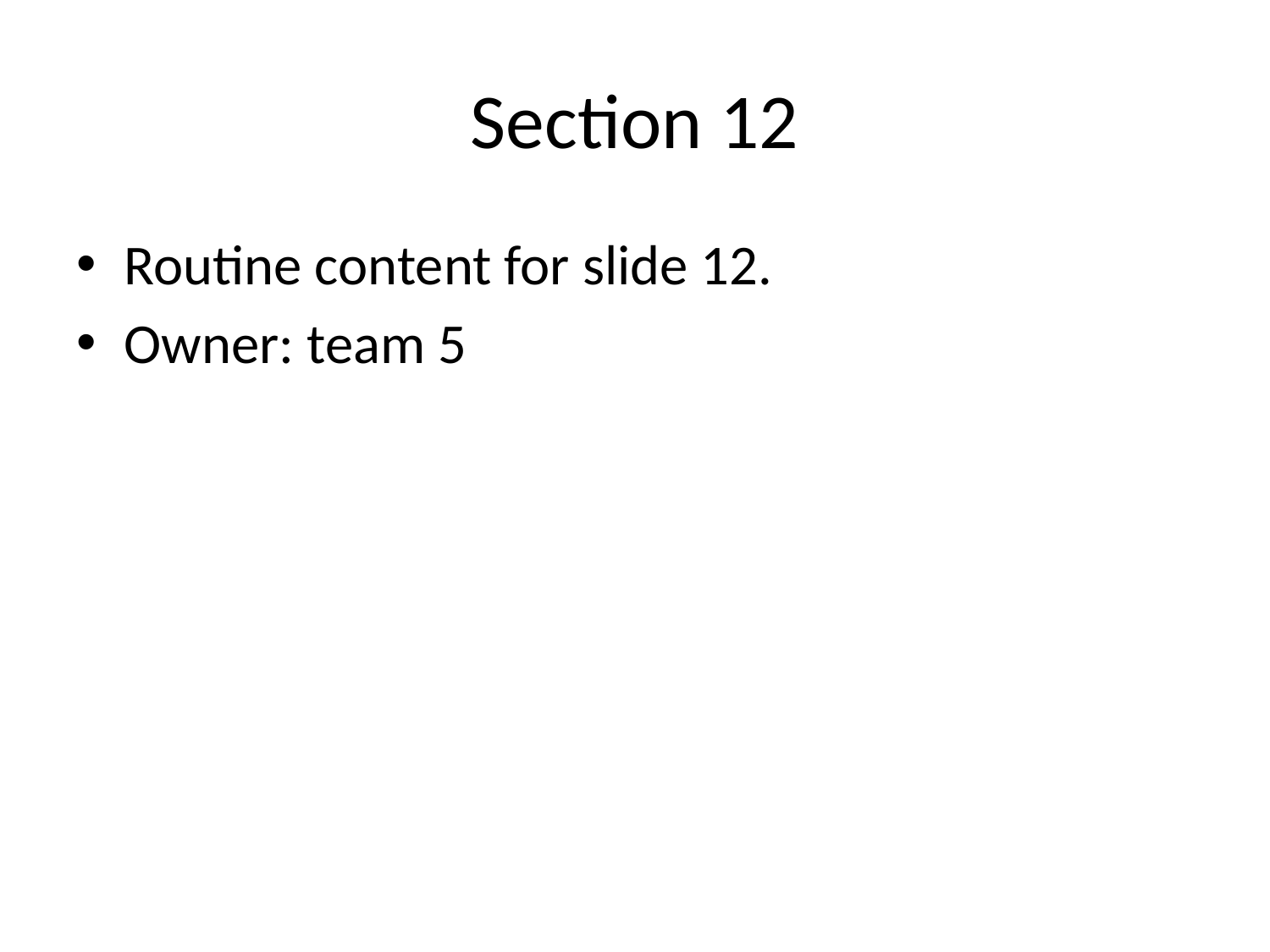

# Section 12
Routine content for slide 12.
Owner: team 5